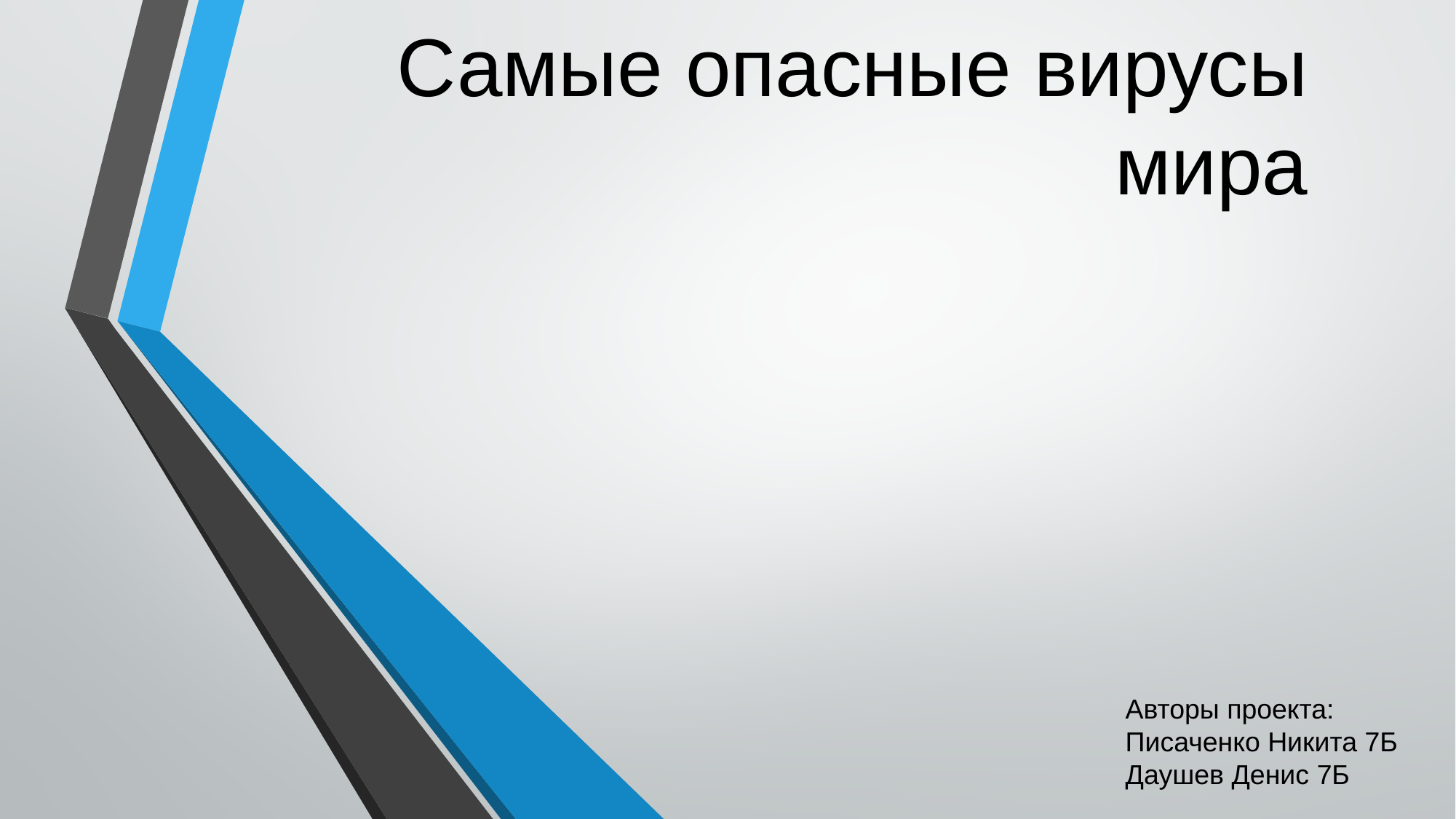

# Самые опасные вирусы мира
Авторы проекта:
Писаченко Никита 7Б
Даушев Денис 7Б